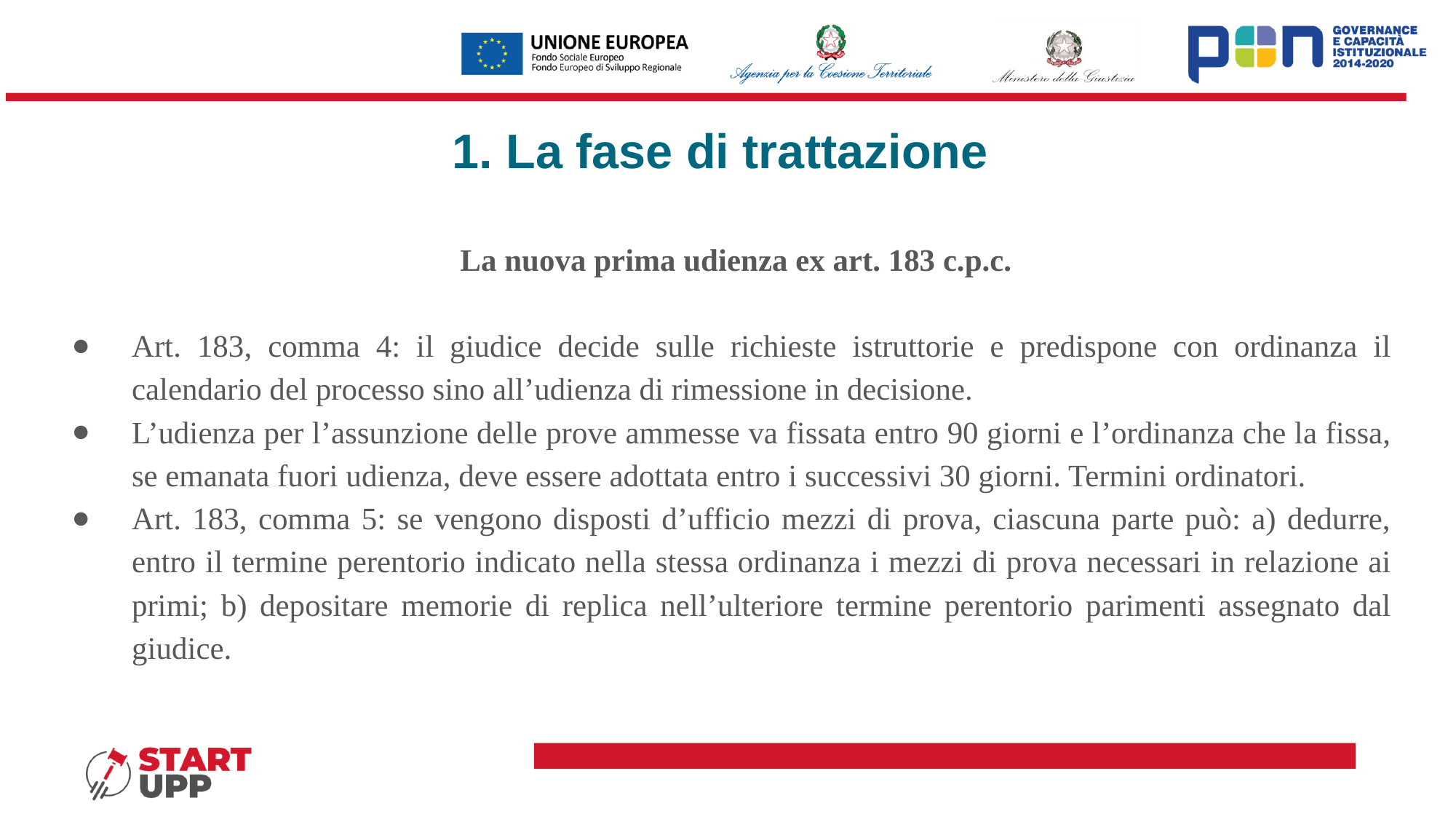

# 1. La fase di trattazione
La nuova prima udienza ex art. 183 c.p.c.

Art. 183, comma 4: il giudice decide sulle richieste istruttorie e predispone con ordinanza il calendario del processo sino all’udienza di rimessione in decisione.
L’udienza per l’assunzione delle prove ammesse va fissata entro 90 giorni e l’ordinanza che la fissa, se emanata fuori udienza, deve essere adottata entro i successivi 30 giorni. Termini ordinatori.
Art. 183, comma 5: se vengono disposti d’ufficio mezzi di prova, ciascuna parte può: a) dedurre, entro il termine perentorio indicato nella stessa ordinanza i mezzi di prova necessari in relazione ai primi; b) depositare memorie di replica nell’ulteriore termine perentorio parimenti assegnato dal giudice.